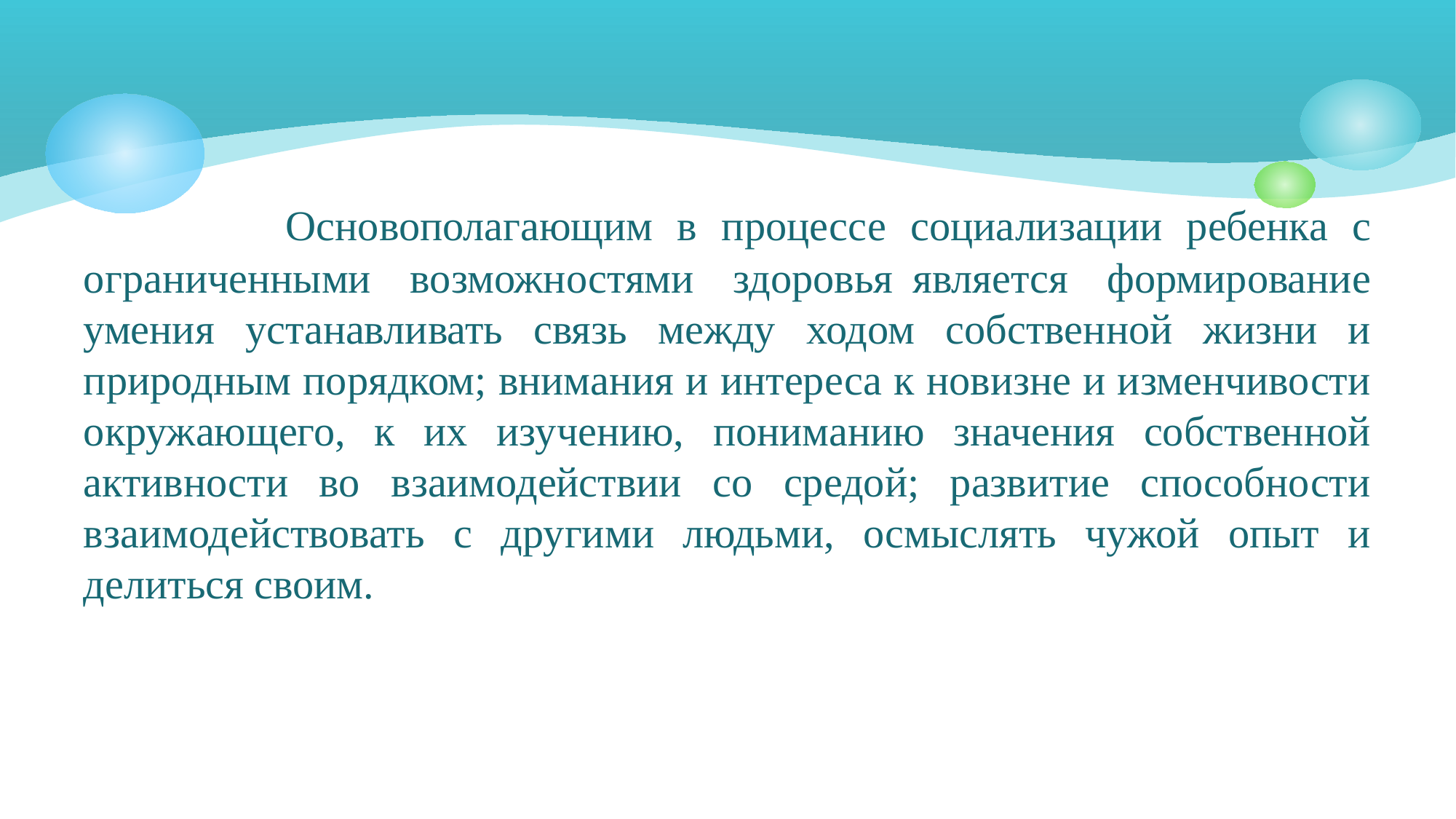

Основополагающим в процессе социализации ребенка с ограниченными  возможностями  здоровья является  формирование умения устанавливать связь между ходом собственной жизни и природным порядком; внимания и интереса к новизне и изменчивости окружающего, к их изучению, пониманию значения собственной активности во взаимодействии со средой; развитие способности взаимодействовать с другими людьми, осмыслять чужой опыт и делиться своим.